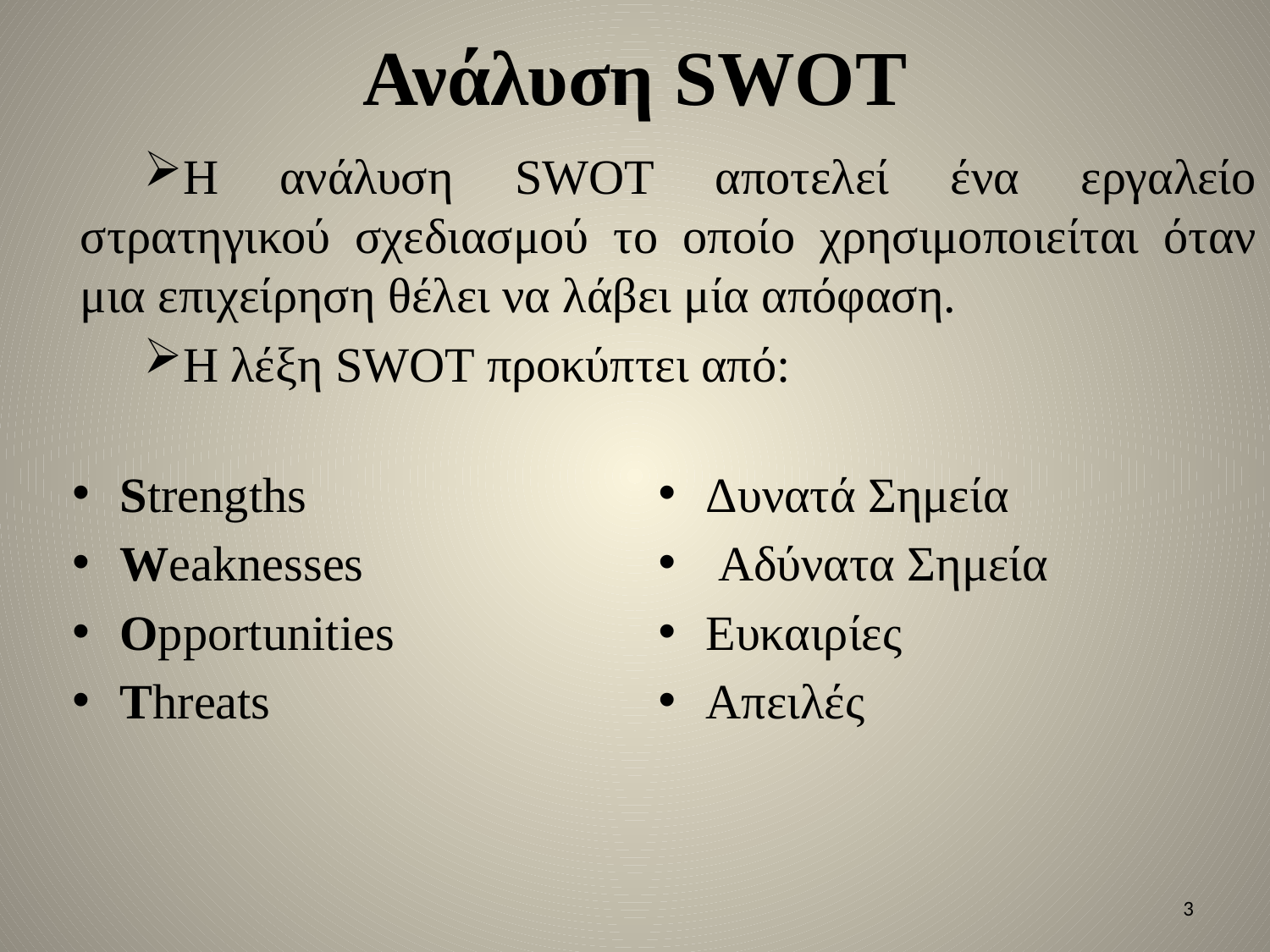

Ανάλυση SWOT
Η ανάλυση SWOT αποτελεί ένα εργαλείο στρατηγικού σχεδιασμού το οποίο χρησιμοποιείται όταν μια επιχείρηση θέλει να λάβει μία απόφαση.
Η λέξη SWOT προκύπτει από:

Strengths
Weaknesses
Opportunities
Threats
Δυνατά Σημεία
 Αδύνατα Σημεία
Ευκαιρίες
Απειλές
3